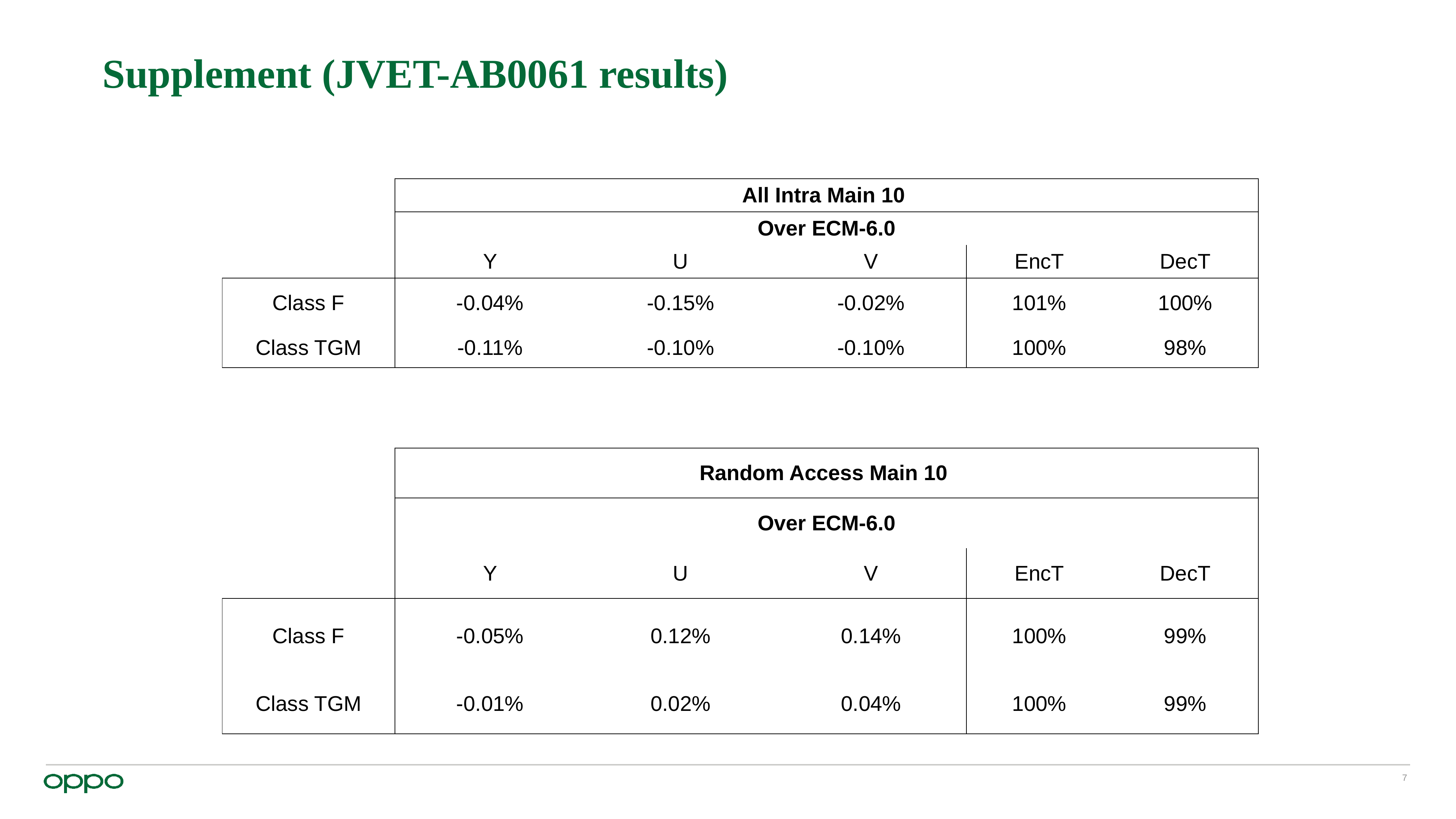

# Supplement (JVET-AB0061 results)
|  | All Intra Main 10 |  |  |  |  |
| --- | --- | --- | --- | --- | --- |
|  | Over ECM-6.0 |  |  |  |  |
|  | Y | U | V | EncT | DecT |
| Class F | -0.04% | -0.15% | -0.02% | 101% | 100% |
| Class TGM | -0.11% | -0.10% | -0.10% | 100% | 98% |

|  | Random Access Main 10 |  |  |  |  |
| --- | --- | --- | --- | --- | --- |
|  | Over ECM-6.0 |  |  |  |  |
|  | Y | U | V | EncT | DecT |
| Class F | -0.05% | 0.12% | 0.14% | 100% | 99% |
| Class TGM | -0.01% | 0.02% | 0.04% | 100% | 99% |